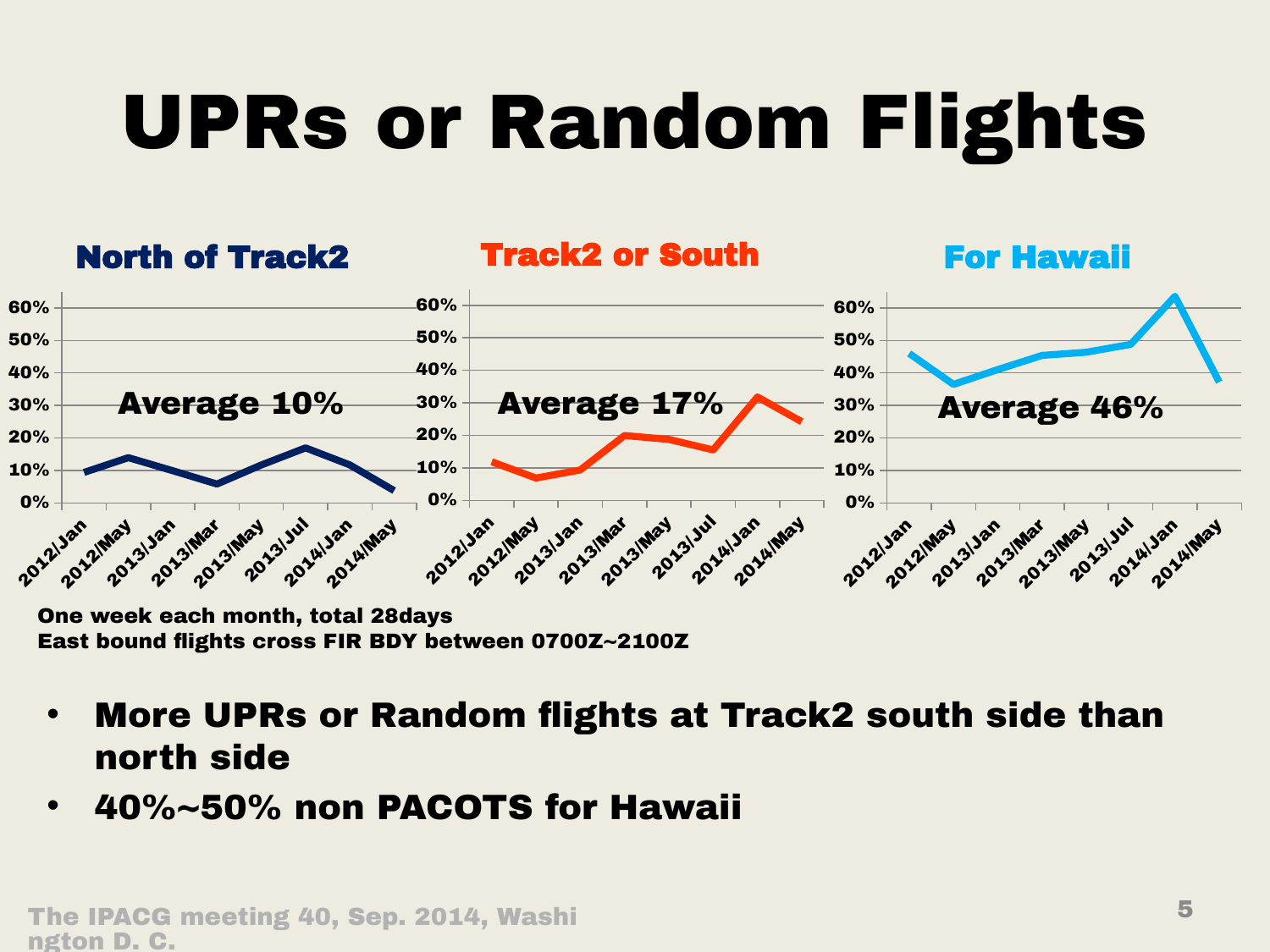

# UPRs or Random Flights

### Chart: Track2 or South

| Category | TRK3 UPR or RDM |
|---|---|
| 2012/Jan | 0.11869436201780416 |
| 2012/May | 0.06865671641791045 |
| 2013/Jan | 0.0935672514619883 |
| 2013/Mar | 0.19937694704049844 |
| 2013/May | 0.1875 |
| 2013/Jul | 0.15522388059701492 |
| 2014/Jan | 0.31805157593123207 |
| 2014/May | 0.24188790560471976 |

### Chart: North of Track2

| Category | TRK1 UPR or RDM |
|---|---|
| 2012/Jan | 0.09393939393939393 |
| 2012/May | 0.1393939393939394 |
| 2013/Jan | 0.09915014164305949 |
| 2013/Mar | 0.05825242718446602 |
| 2013/May | 0.11666666666666667 |
| 2013/Jul | 0.16944444444444445 |
| 2014/Jan | 0.11702127659574468 |
| 2014/May | 0.037900874635568516 |

### Chart: For Hawaii

| Category | UPR |
|---|---|
| 2012/Jan | 0.46 |
| 2012/May | 0.36486486486486486 |
| 2013/Jan | 0.41040462427745666 |
| 2013/Mar | 0.4539877300613497 |
| 2013/May | 0.463855421686747 |
| 2013/Jul | 0.4879518072289157 |
| 2014/Jan | 0.6358381502890174 |
| 2014/May | 0.3719512195121951 |
Average 10%
Average 17%
Average 46%
One week each month, total 28days
East bound flights cross FIR BDY between 0700Z~2100Z
More UPRs or Random flights at Track2 south side than north side
40%~50% non PACOTS for Hawaii
5
The IPACG meeting 40, Sep. 2014, Washington D. C.